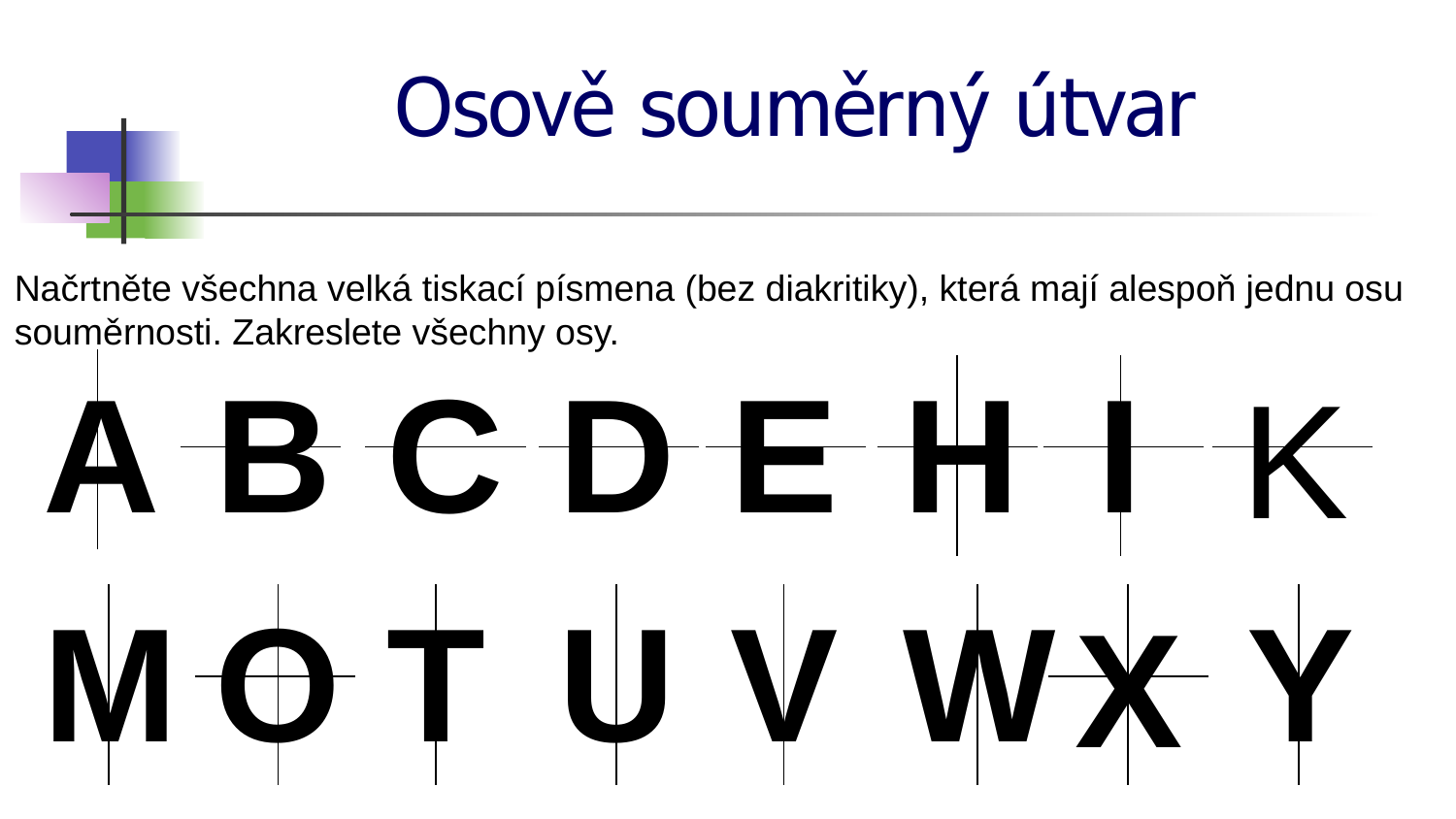

# Osově souměrný útvar
Načrtněte všechna velká tiskací písmena (bez diakritiky), která mají alespoň jednu osu souměrnosti. Zakreslete všechny osy.
A
B
C
D
E
H
I
K
M
O
T
U
V
W
Y
X